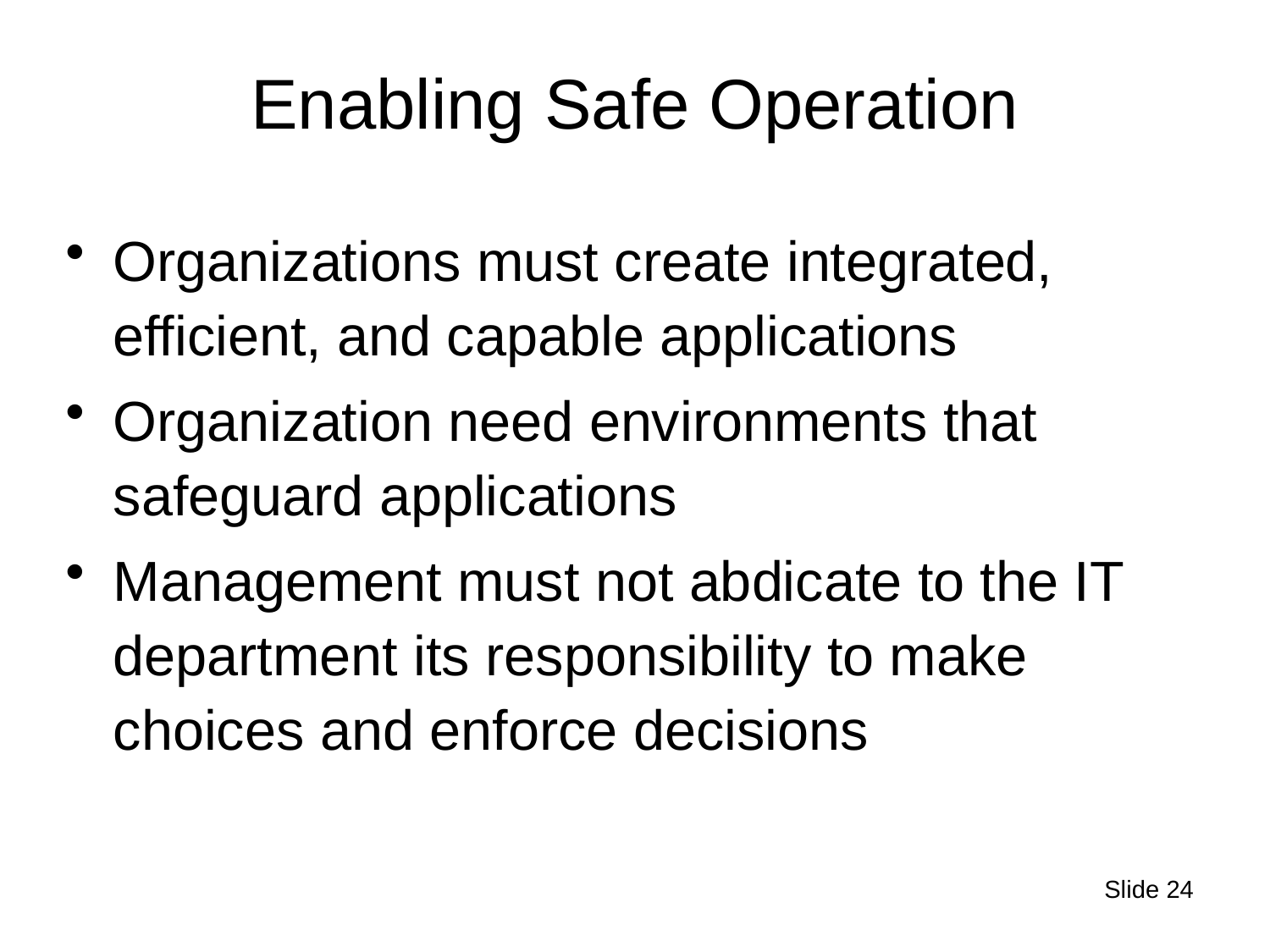

# Enabling Safe Operation
Organizations must create integrated, efficient, and capable applications
Organization need environments that safeguard applications
Management must not abdicate to the IT department its responsibility to make choices and enforce decisions
 Slide 24